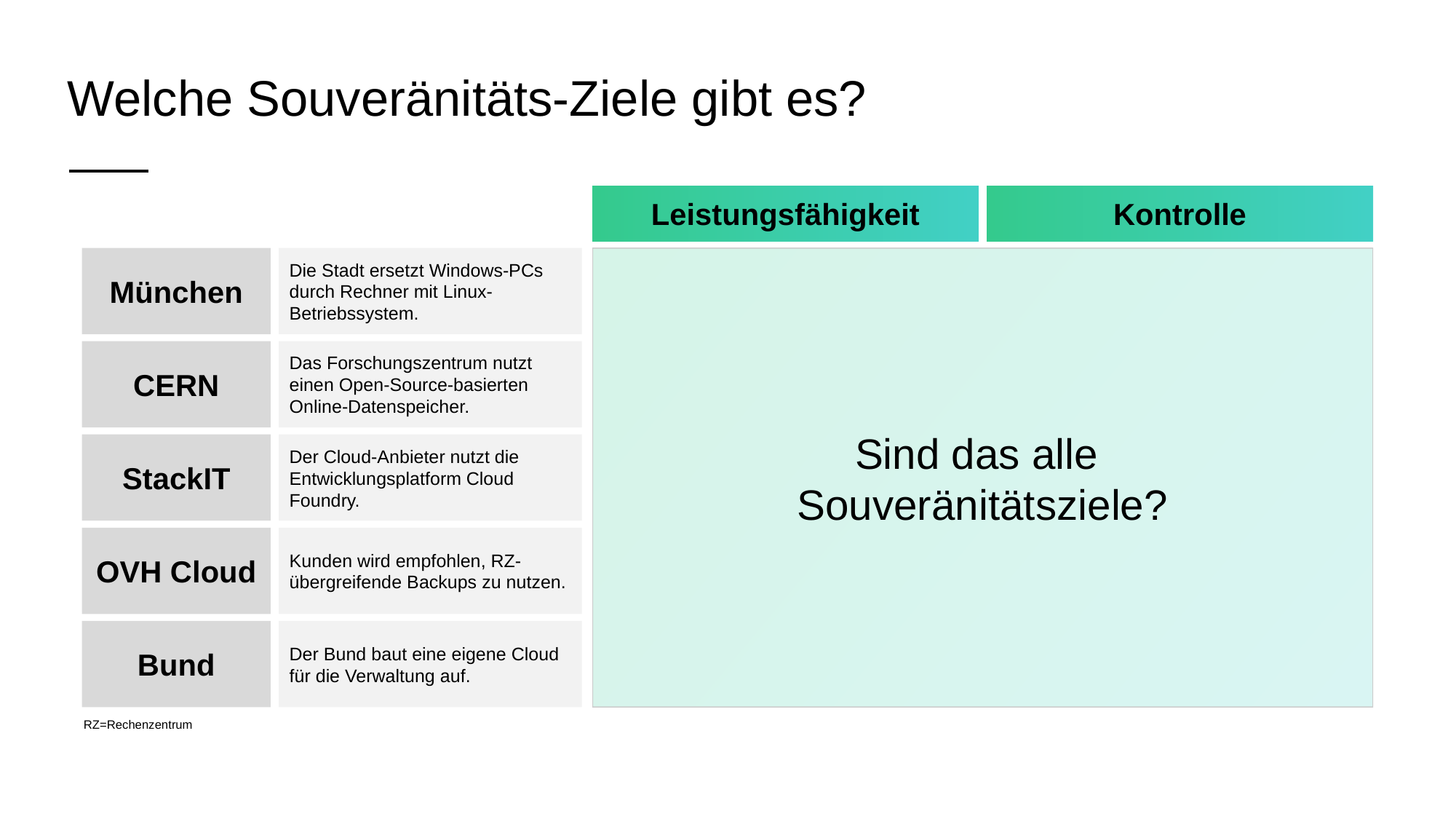

# Welche Souveränitäts-Ziele gibt es?
Leistungsfähigkeit
Kontrolle
München
Die Stadt ersetzt Windows-PCs durch Rechner mit Linux-Betriebssystem.
Sind das alle
Souveränitätsziele?
CERN
Das Forschungszentrum nutzt einen Open-Source-basierten Online-Datenspeicher.
StackIT
Der Cloud-Anbieter nutzt die Entwicklungsplatform Cloud Foundry.
OVH Cloud
Kunden wird empfohlen, RZ-übergreifende Backups zu nutzen.
Bund
Der Bund baut eine eigene Cloud für die Verwaltung auf.
RZ=Rechenzentrum